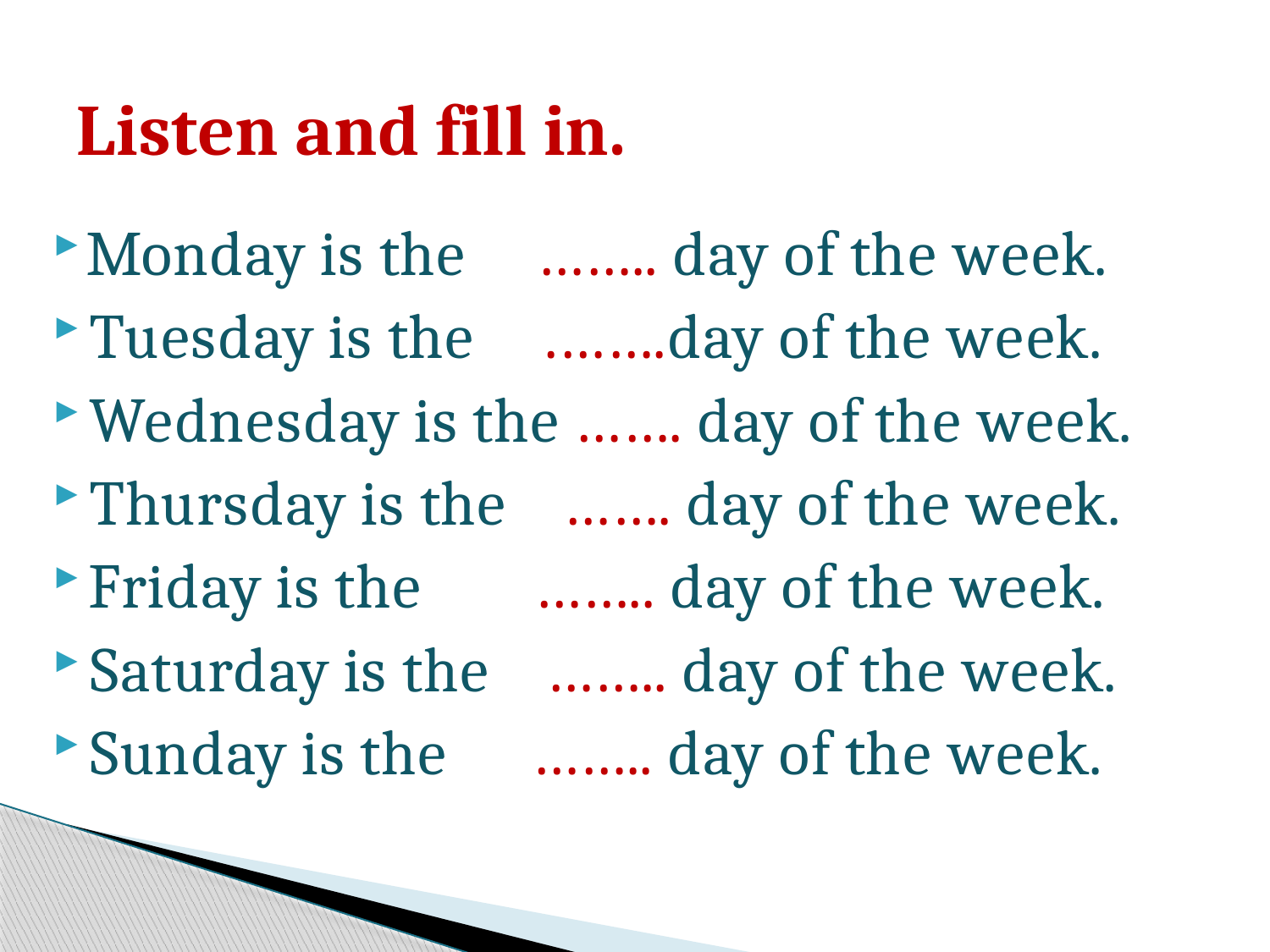

# Listen and fill in.
Monday is the     …….. day of the week.
Tuesday is the     .…….day of the week.
Wednesday is the ……. day of the week.
Thursday is the    ……. day of the week.
Friday is the        …….. day of the week.
Saturday is the    …….. day of the week.
Sunday is the      …….. day of the week.